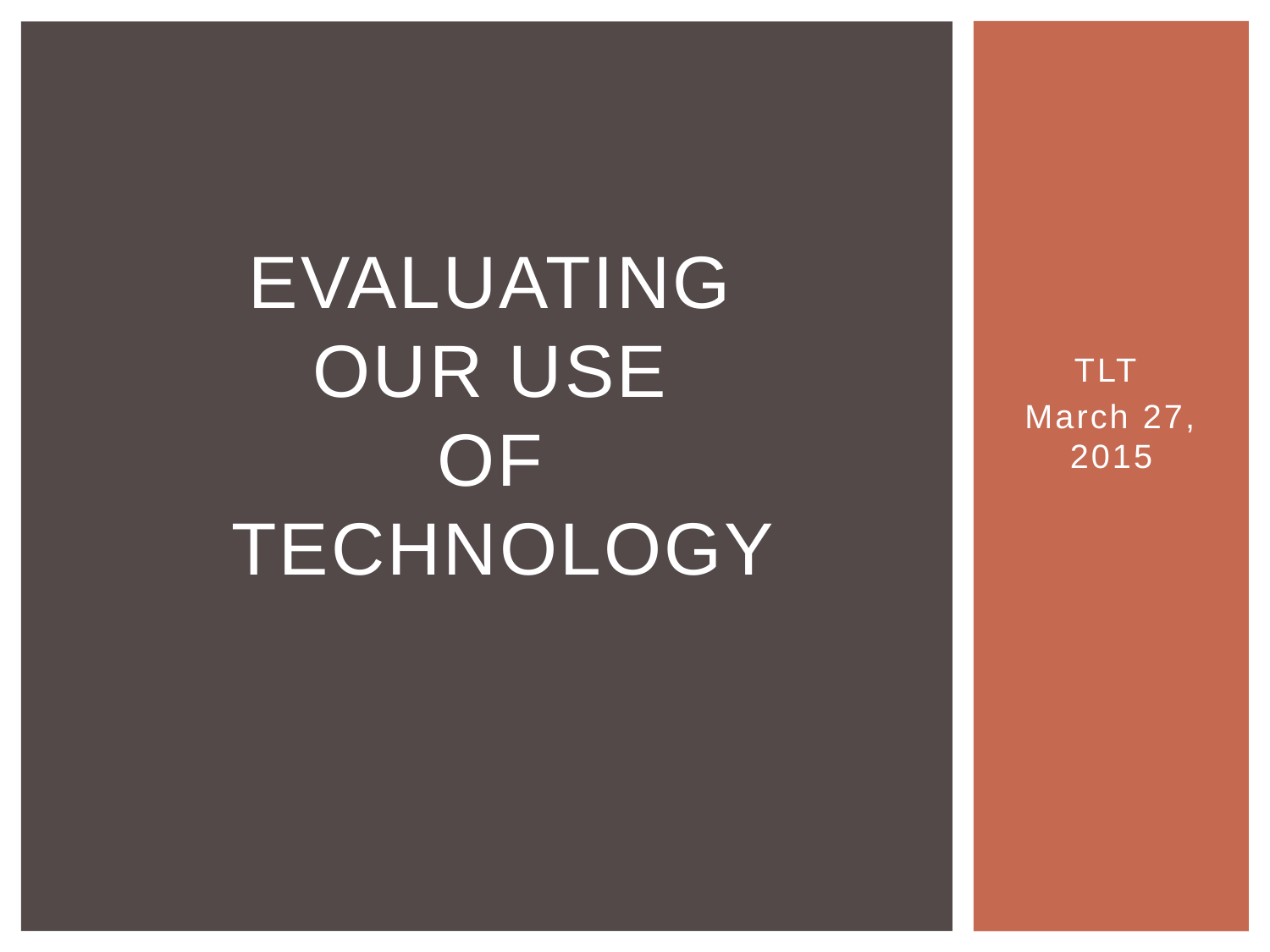

# Evaluating our use of Technology
TLT
March 27, 2015